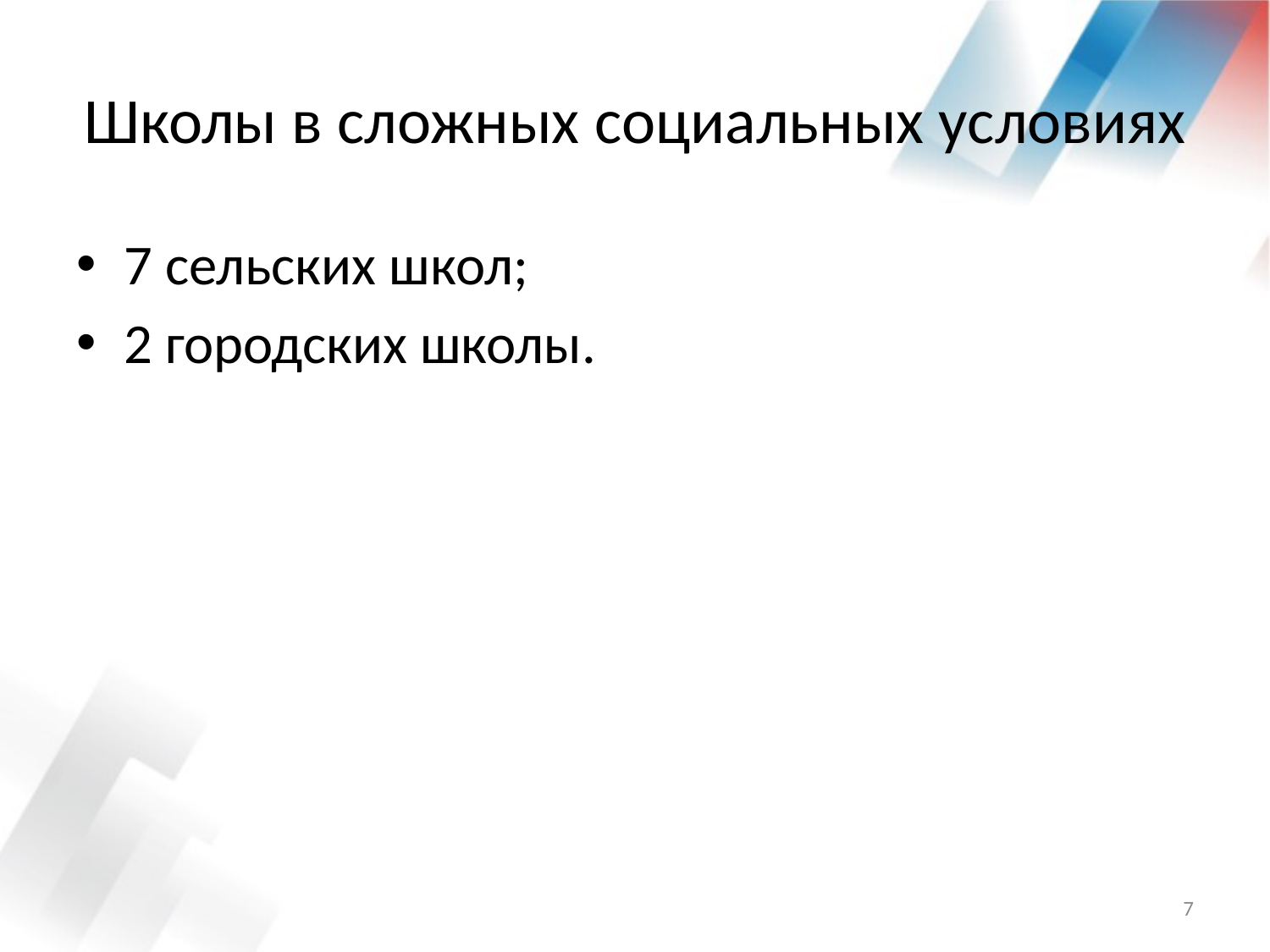

# Школы в сложных социальных условиях
7 сельских школ;
2 городских школы.
7